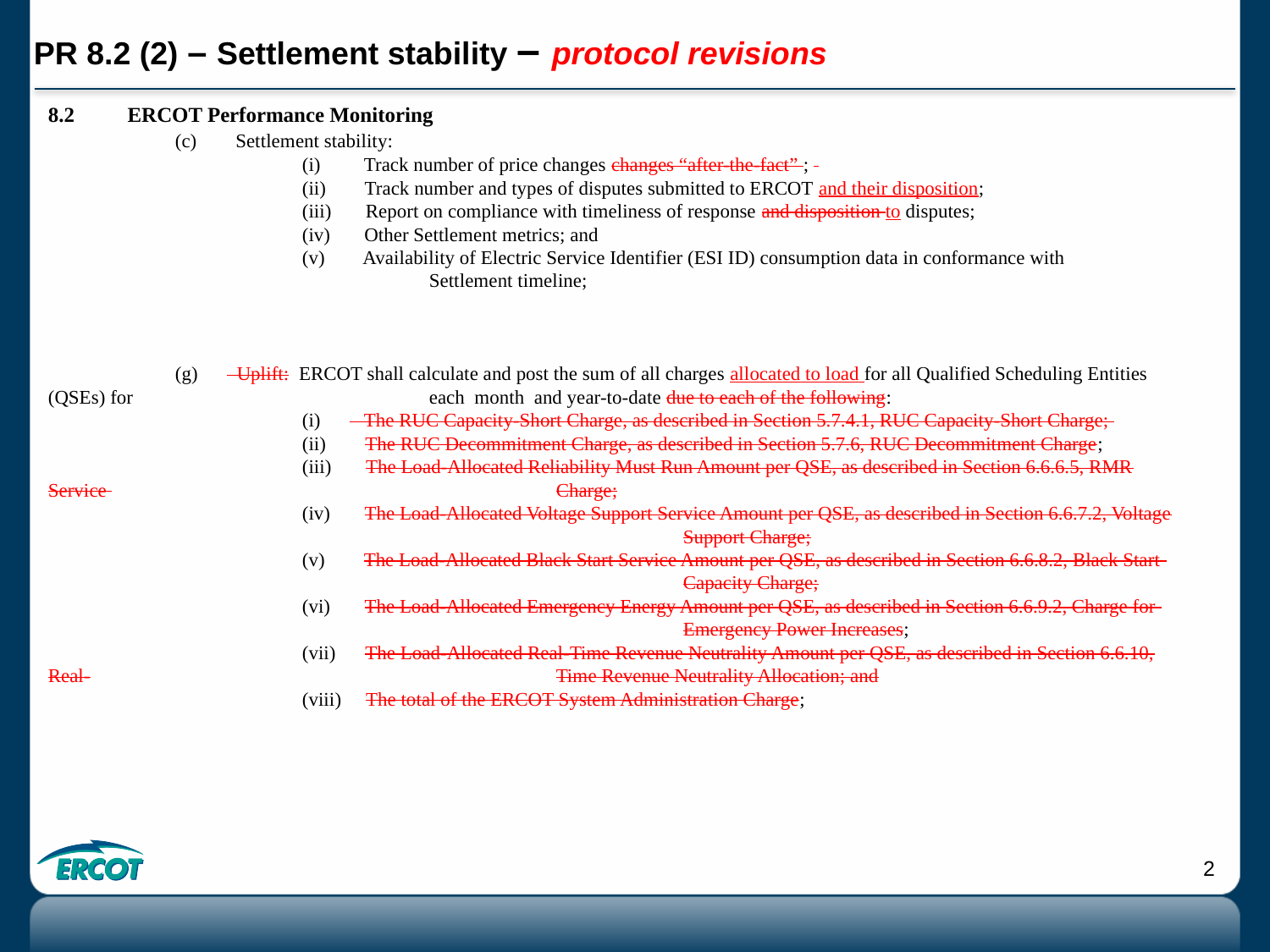

# PR 8.2 (2) – Settlement stability – protocol revisions
8.2          ERCOT Performance Monitoring
	(c)        Settlement stability:
		(i)         Track number of price changes changes “after-the-fact” ;
		(ii)        Track number and types of disputes submitted to ERCOT and their disposition;
		(iii)       Report on compliance with timeliness of response and disposition to disputes;
		(iv)       Other Settlement metrics; and
		(v)        Availability of Electric Service Identifier (ESI ID) consumption data in conformance with
			Settlement timeline;

	(g)        Uplift:  ERCOT shall calculate and post the sum of all charges allocated to load for all Qualified Scheduling Entities (QSEs) for 			each  month  and year-to-date due to each of the following:
		(i)         The RUC Capacity-Short Charge, as described in Section 5.7.4.1, RUC Capacity-Short Charge;
		(ii)        The RUC Decommitment Charge, as described in Section 5.7.6, RUC Decommitment Charge;
		(iii)       The Load-Allocated Reliability Must Run Amount per QSE, as described in Section 6.6.6.5, RMR Service 				Charge;
		(iv)       The Load-Allocated Voltage Support Service Amount per QSE, as described in Section 6.6.7.2, Voltage 					Support Charge;
		(v)        The Load-Allocated Black Start Service Amount per QSE, as described in Section 6.6.8.2, Black Start 					Capacity Charge;
		(vi)       The Load-Allocated Emergency Energy Amount per QSE, as described in Section 6.6.9.2, Charge for 					Emergency Power Increases;
		(vii)      The Load-Allocated Real-Time Revenue Neutrality Amount per QSE, as described in Section 6.6.10, Real-				Time Revenue Neutrality Allocation; and
		(viii)     The total of the ERCOT System Administration Charge;